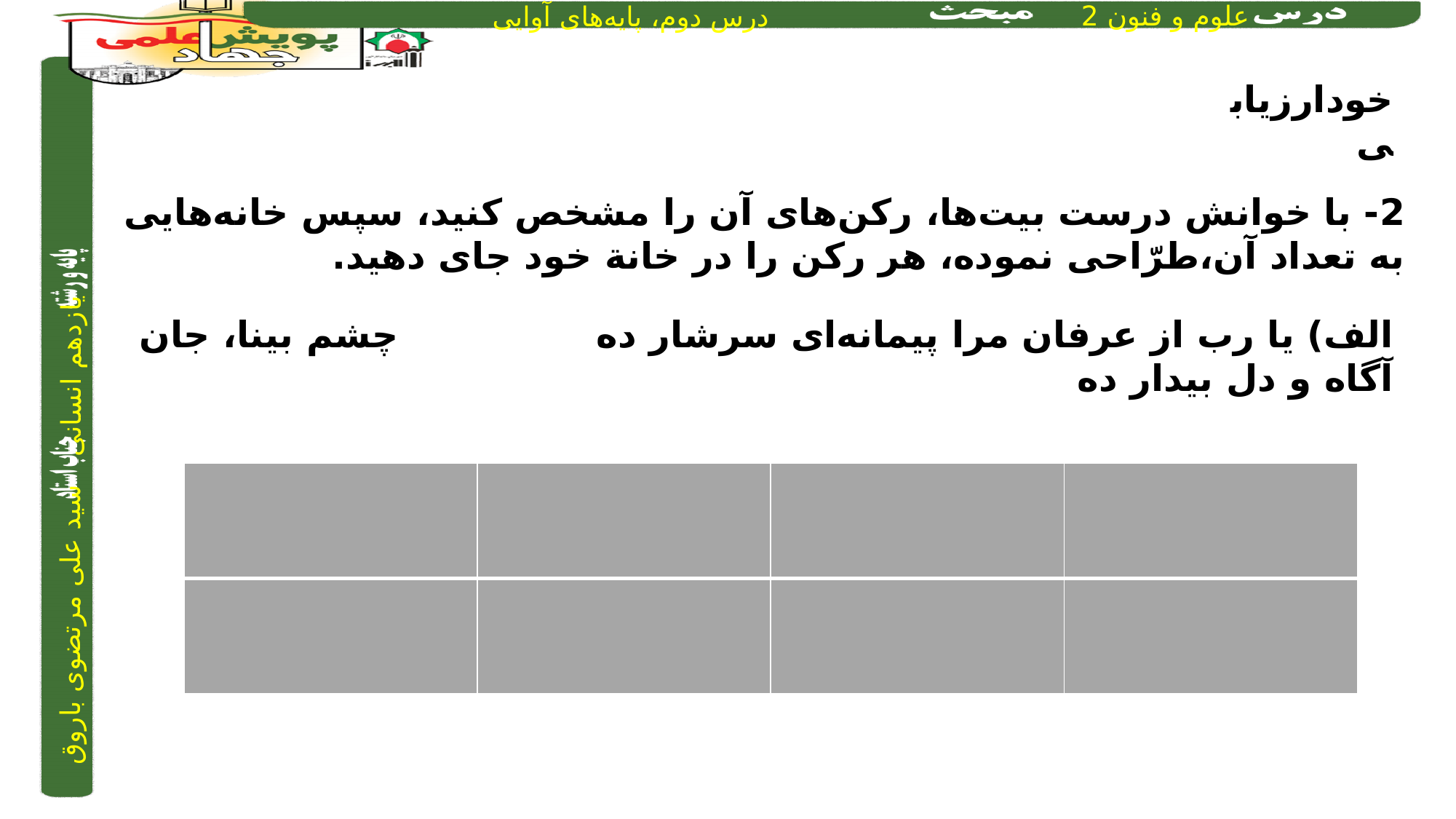

خودارزیابی
2- با خوانش درست بیت‌ها، رکن‌های آن را مشخص کنید، سپس خانه‌هایی به تعداد آن،طرّاحی نموده، هر رکن را در خانة خود جای دهید.
الف) یا رب از عرفان مرا پیمانه‌ای سرشار ده			 چشم بینا، جان آگاه و دل بیدار ده
|  |  |  |  |
| --- | --- | --- | --- |
|  |  |  |  |